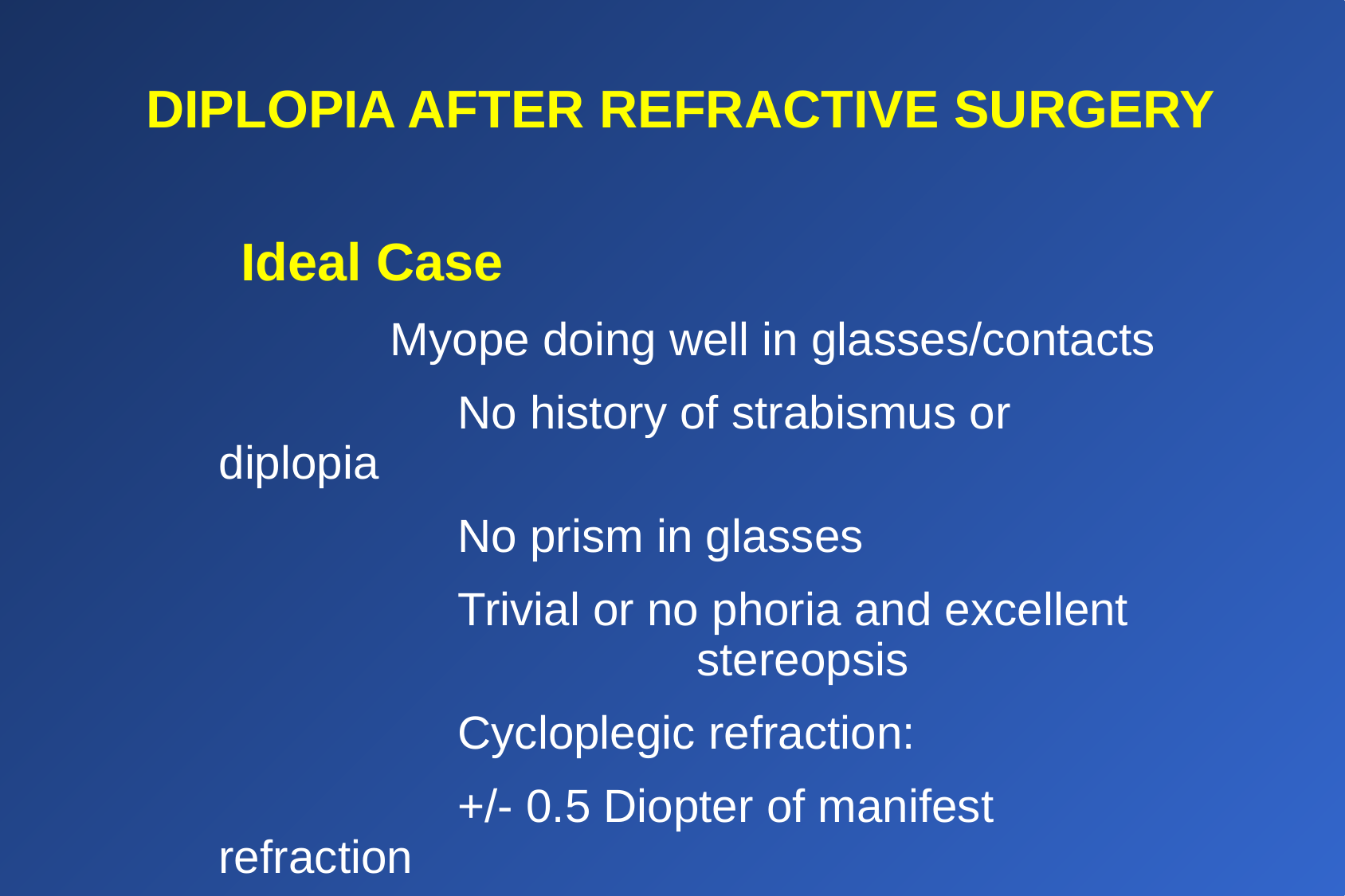

# DIPLOPIA AFTER REFRACTIVE SURGERY
Ideal Case
		Myope doing well in glasses/contacts
    		No history of strabismus or diplopia
    		No prism in glasses
    		Trivial or no phoria and excellent 				stereopsis
    		Cycloplegic refraction:
			+/- 0.5 Diopter of manifest refraction